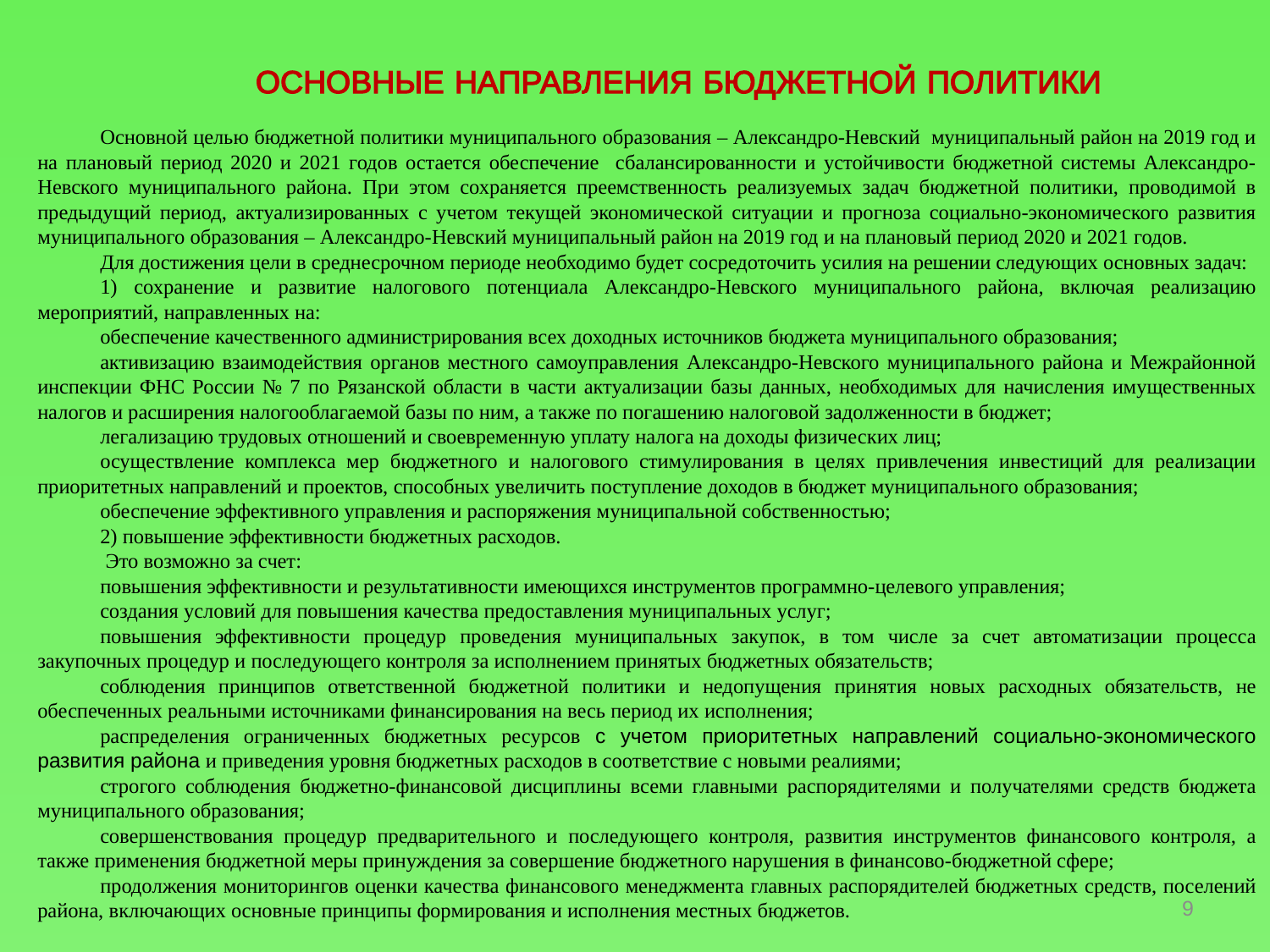

ОСНОВНЫЕ НАПРАВЛЕНИЯ БЮДЖЕТНОЙ ПОЛИТИКИ

Основной целью бюджетной политики муниципального образования – Александро-Невский  муниципальный район на 2019 год и на плановый период 2020 и 2021 годов остается обеспечение  сбалансированности и устойчивости бюджетной системы Александро-Невского муниципального района. При этом сохраняется преемственность реализуемых задач бюджетной политики, проводимой в предыдущий период, актуализированных с учетом текущей экономической ситуации и прогноза социально-экономического развития муниципального образования – Александро-Невский муниципальный район на 2019 год и на плановый период 2020 и 2021 годов.
Для достижения цели в среднесрочном периоде необходимо будет сосредоточить усилия на решении следующих основных задач:
1) сохранение и развитие налогового потенциала Александро-Невского муниципального района, включая реализацию мероприятий, направленных на:
обеспечение качественного администрирования всех доходных источников бюджета муниципального образования;
активизацию взаимодействия органов местного самоуправления Александро-Невского муниципального района и Межрайонной инспекции ФНС России № 7 по Рязанской области в части актуализации базы данных, необходимых для начисления имущественных налогов и расширения налогооблагаемой базы по ним, а также по погашению налоговой задолженности в бюджет;
легализацию трудовых отношений и своевременную уплату налога на доходы физических лиц;
осуществление комплекса мер бюджетного и налогового стимулирования в целях привлечения инвестиций для реализации приоритетных направлений и проектов, способных увеличить поступление доходов в бюджет муниципального образования;
обеспечение эффективного управления и распоряжения муниципальной собственностью;
2) повышение эффективности бюджетных расходов.
 Это возможно за счет:
повышения эффективности и результативности имеющихся инструментов программно-целевого управления;
создания условий для повышения качества предоставления муниципальных услуг;
повышения эффективности процедур проведения муниципальных закупок, в том числе за счет автоматизации процесса закупочных процедур и последующего контроля за исполнением принятых бюджетных обязательств;
соблюдения принципов ответственной бюджетной политики и недопущения принятия новых расходных обязательств, не обеспеченных реальными источниками финансирования на весь период их исполнения;
распределения ограниченных бюджетных ресурсов с учетом приоритетных направлений социально-экономического развития района и приведения уровня бюджетных расходов в соответствие с новыми реалиями;
строгого соблюдения бюджетно-финансовой дисциплины всеми главными распорядителями и получателями средств бюджета муниципального образования;
совершенствования процедур предварительного и последующего контроля, развития инструментов финансового контроля, а также применения бюджетной меры принуждения за совершение бюджетного нарушения в финансово-бюджетной сфере;
продолжения мониторингов оценки качества финансового менеджмента главных распорядителей бюджетных средств, поселений района, включающих основные принципы формирования и исполнения местных бюджетов.
9